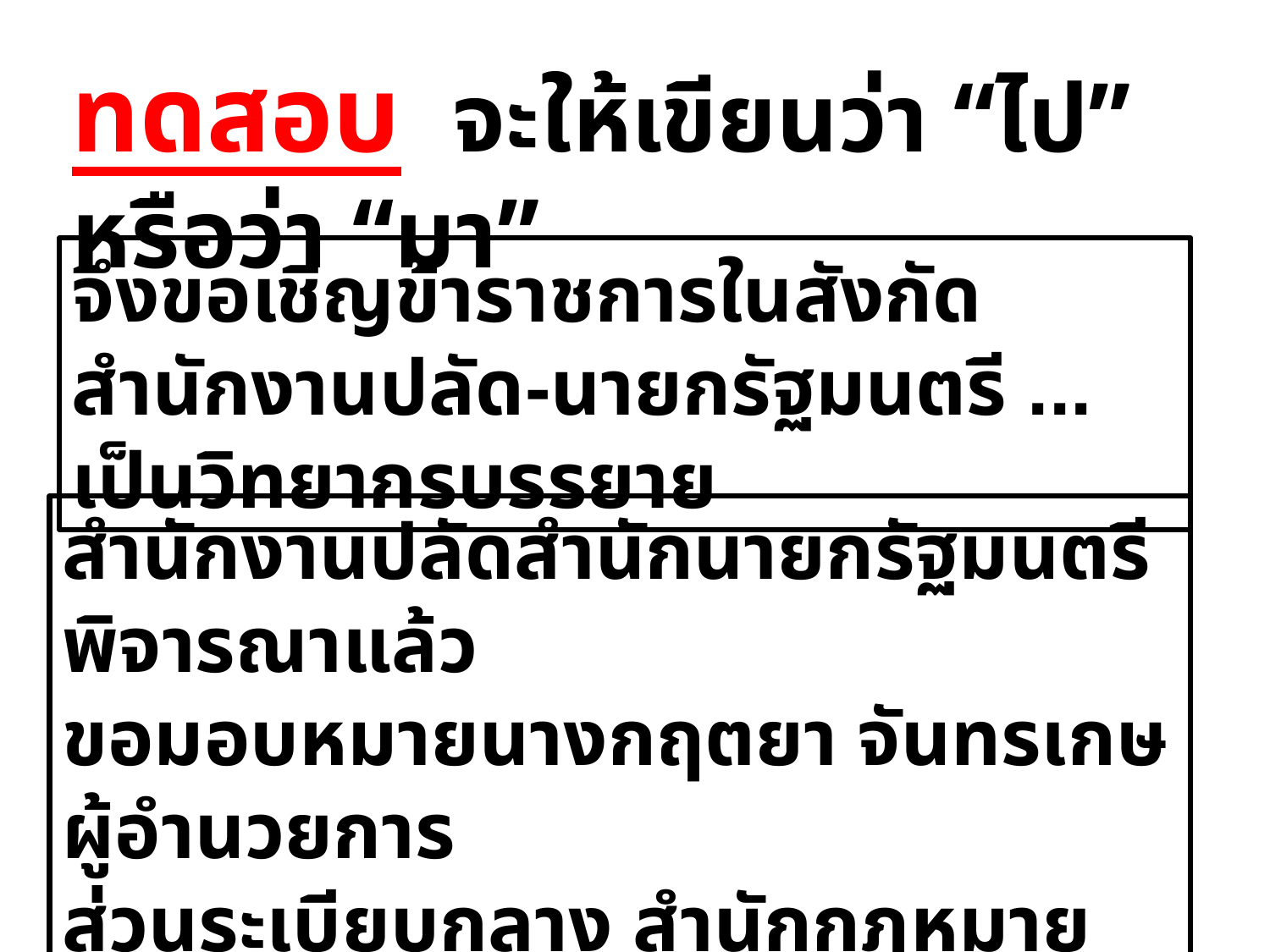

#
ทดสอบ 	จะให้เขียนว่า “ไป” หรือว่า “มา”
จึงขอเชิญข้าราชการในสังกัดสำนักงานปลัด-นายกรัฐมนตรี ... เป็นวิทยากรบรรยาย
สำนักงานปลัดสำนักนายกรัฐมนตรีพิจารณาแล้ว
ขอมอบหมายนางกฤตยา จันทรเกษ ผู้อำนวยการ
ส่วนระเบียบกลาง สำนักกฎหมายและระเบียบกลาง
... เป็นวิทยากรบรรยาย